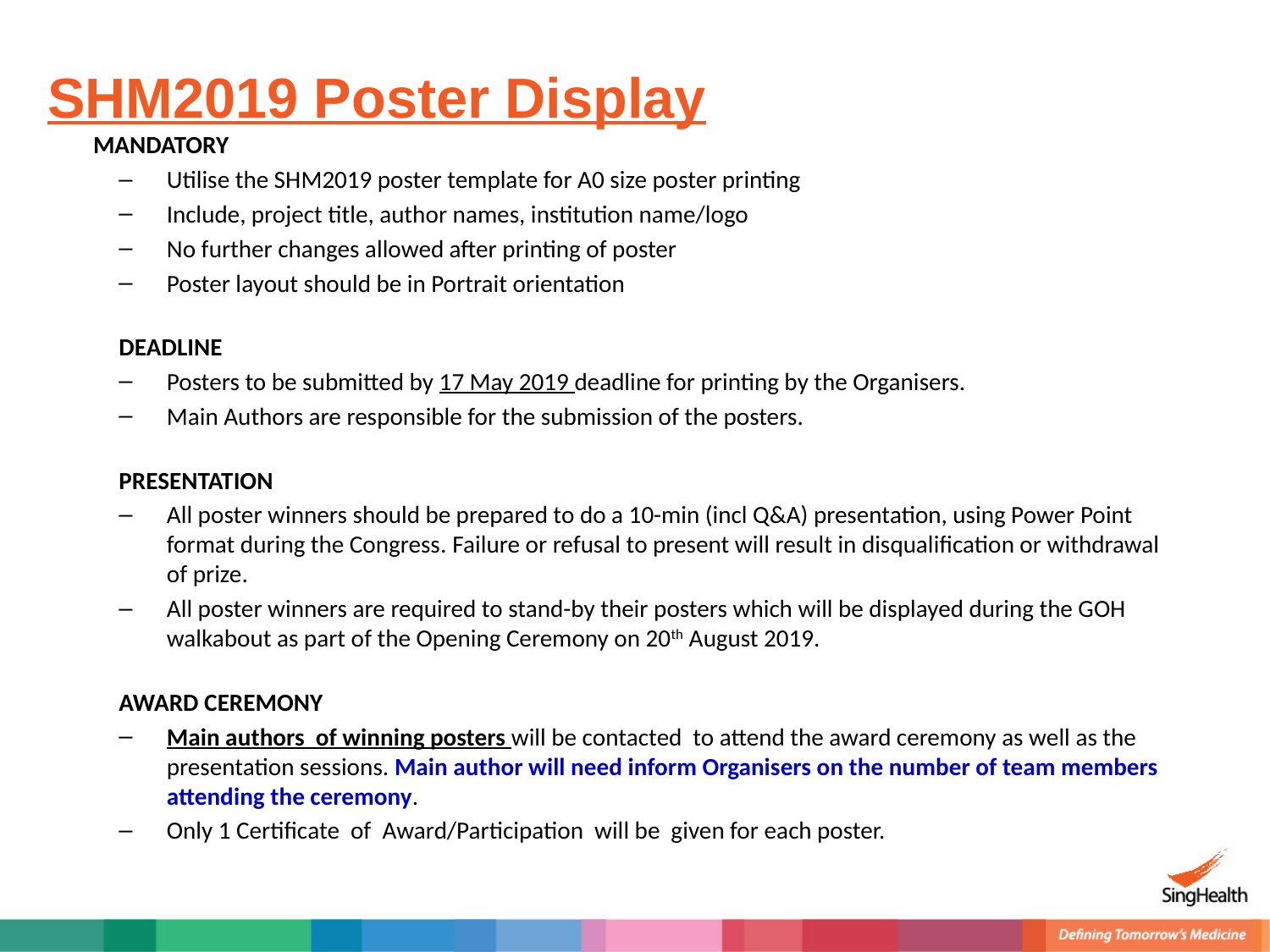

# SHM2019 Poster Display
     MANDATORY
Utilise the SHM2019 poster template for A0 size poster printing
Include, project title, author names, institution name/logo
No further changes allowed after printing of poster
Poster layout should be in Portrait orientation

DEADLINE
Posters to be submitted by 17 May 2019 deadline for printing by the Organisers.
Main Authors are responsible for the submission of the posters.

PRESENTATION
All poster winners should be prepared to do a 10-min (incl Q&A) presentation, using Power Point format during the Congress. Failure or refusal to present will result in disqualification or withdrawal of prize.
All poster winners are required to stand-by their posters which will be displayed during the GOH walkabout as part of the Opening Ceremony on 20th August 2019.

AWARD CEREMONY
Main authors  of winning posters will be contacted  to attend the award ceremony as well as the presentation sessions. Main author will need inform Organisers on the number of team members attending the ceremony.
Only 1 Certificate  of  Award/Participation  will be  given for each poster.